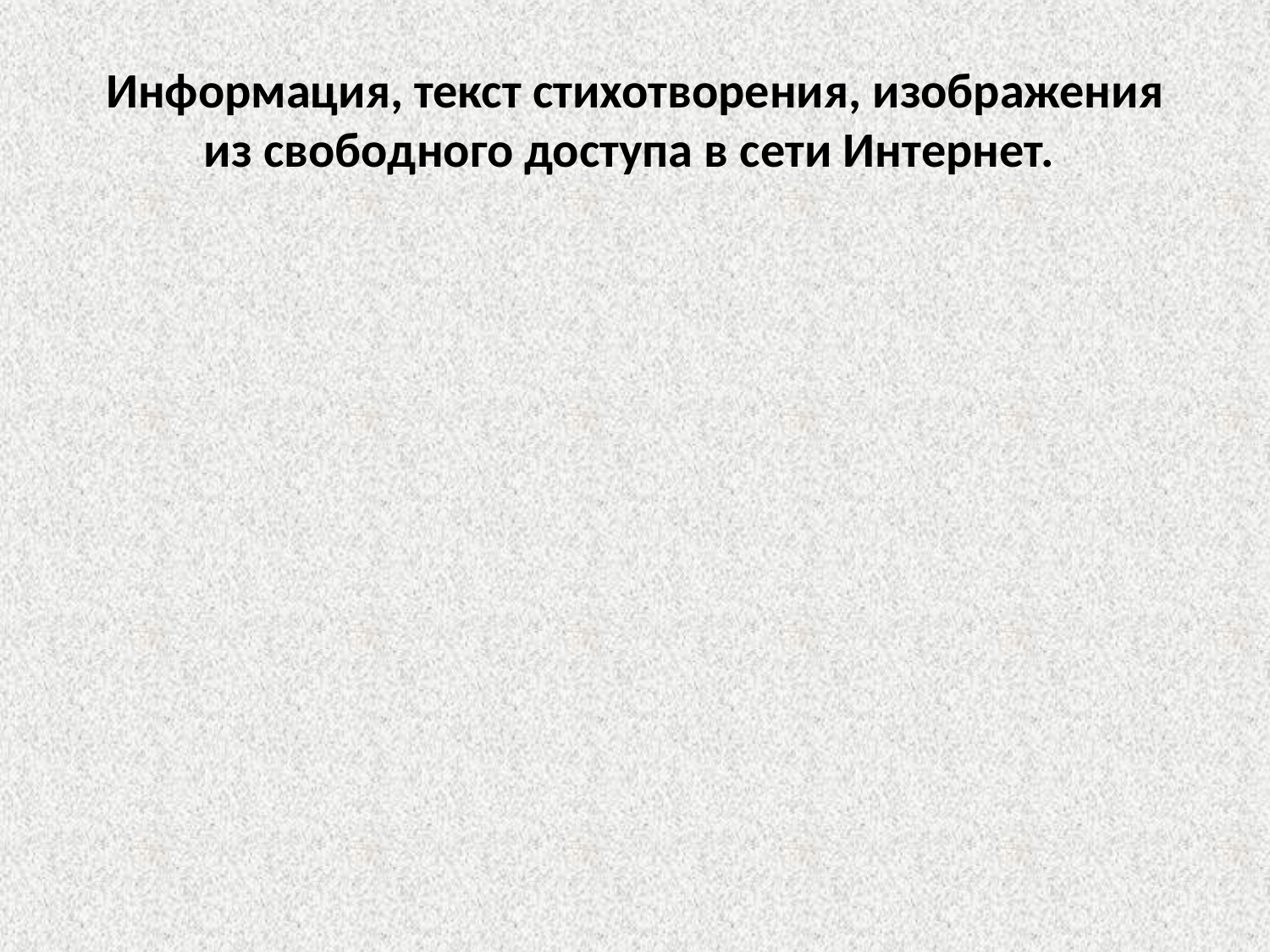

# Информация, текст стихотворения, изображения из свободного доступа в сети Интернет.